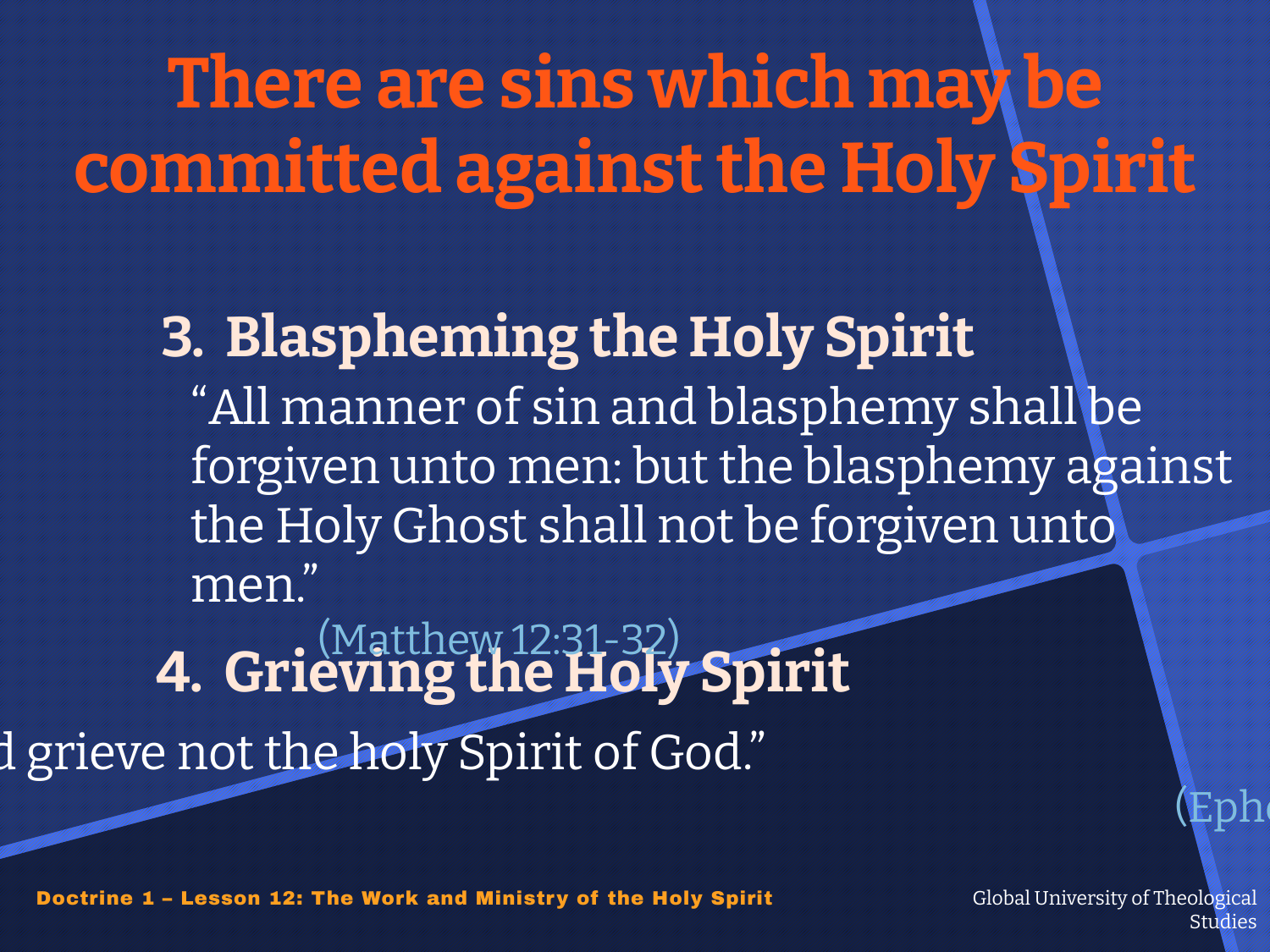

There are sins which may be committed against the Holy Spirit
3.  Blaspheming the Holy Spirit
“All manner of sin and blasphemy shall be forgiven unto men: but the blasphemy against the Holy Ghost shall not be forgiven unto men.” 	   							(Matthew 12:31-32)
4.  Grieving the Holy Spirit
“And grieve not the holy Spirit of God.”
										(Ephesians 4:30)
Doctrine 1 – Lesson 12: The Work and Ministry of the Holy Spirit		      Global University of Theological Studies